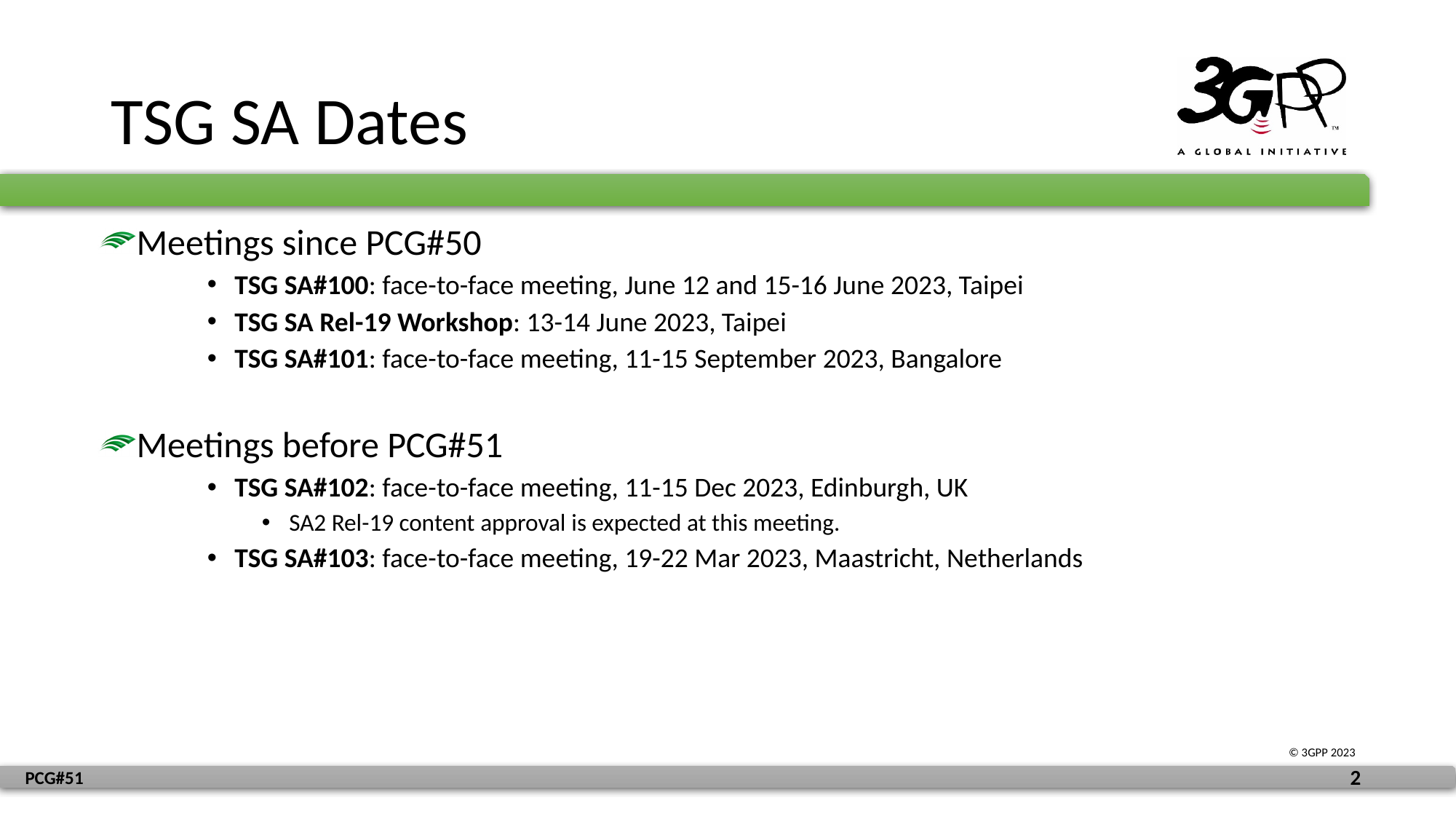

# TSG SA Dates
Meetings since PCG#50
TSG SA#100: face-to-face meeting, June 12 and 15-16 June 2023, Taipei
TSG SA Rel-19 Workshop: 13-14 June 2023, Taipei
TSG SA#101: face-to-face meeting, 11-15 September 2023, Bangalore

Meetings before PCG#51
TSG SA#102: face-to-face meeting, 11-15 Dec 2023, Edinburgh, UK
SA2 Rel-19 content approval is expected at this meeting.
TSG SA#103: face-to-face meeting, 19-22 Mar 2023, Maastricht, Netherlands